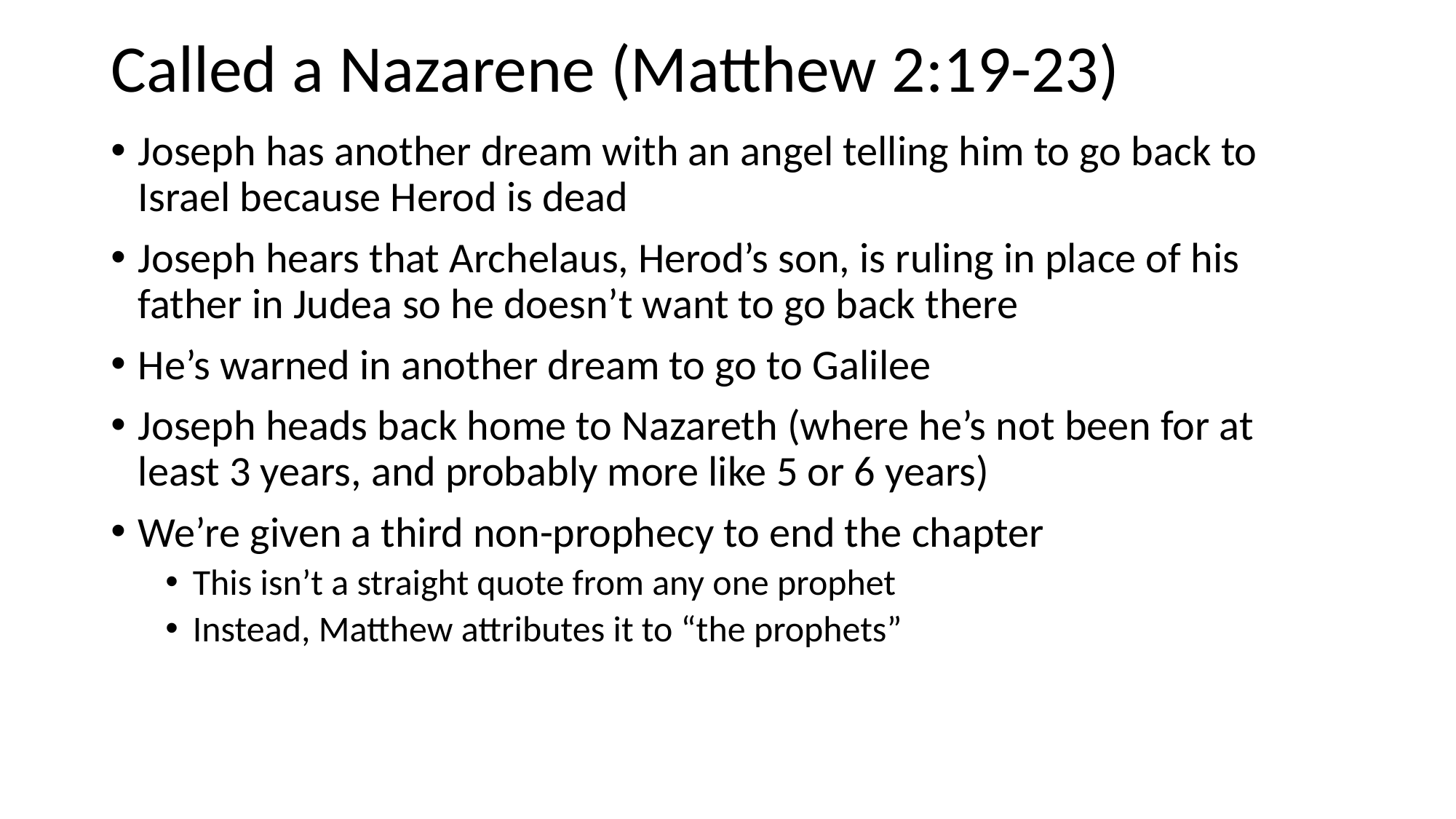

# Called a Nazarene (Matthew 2:19-23)
Joseph has another dream with an angel telling him to go back to Israel because Herod is dead
Joseph hears that Archelaus, Herod’s son, is ruling in place of his father in Judea so he doesn’t want to go back there
He’s warned in another dream to go to Galilee
Joseph heads back home to Nazareth (where he’s not been for at least 3 years, and probably more like 5 or 6 years)
We’re given a third non-prophecy to end the chapter
This isn’t a straight quote from any one prophet
Instead, Matthew attributes it to “the prophets”